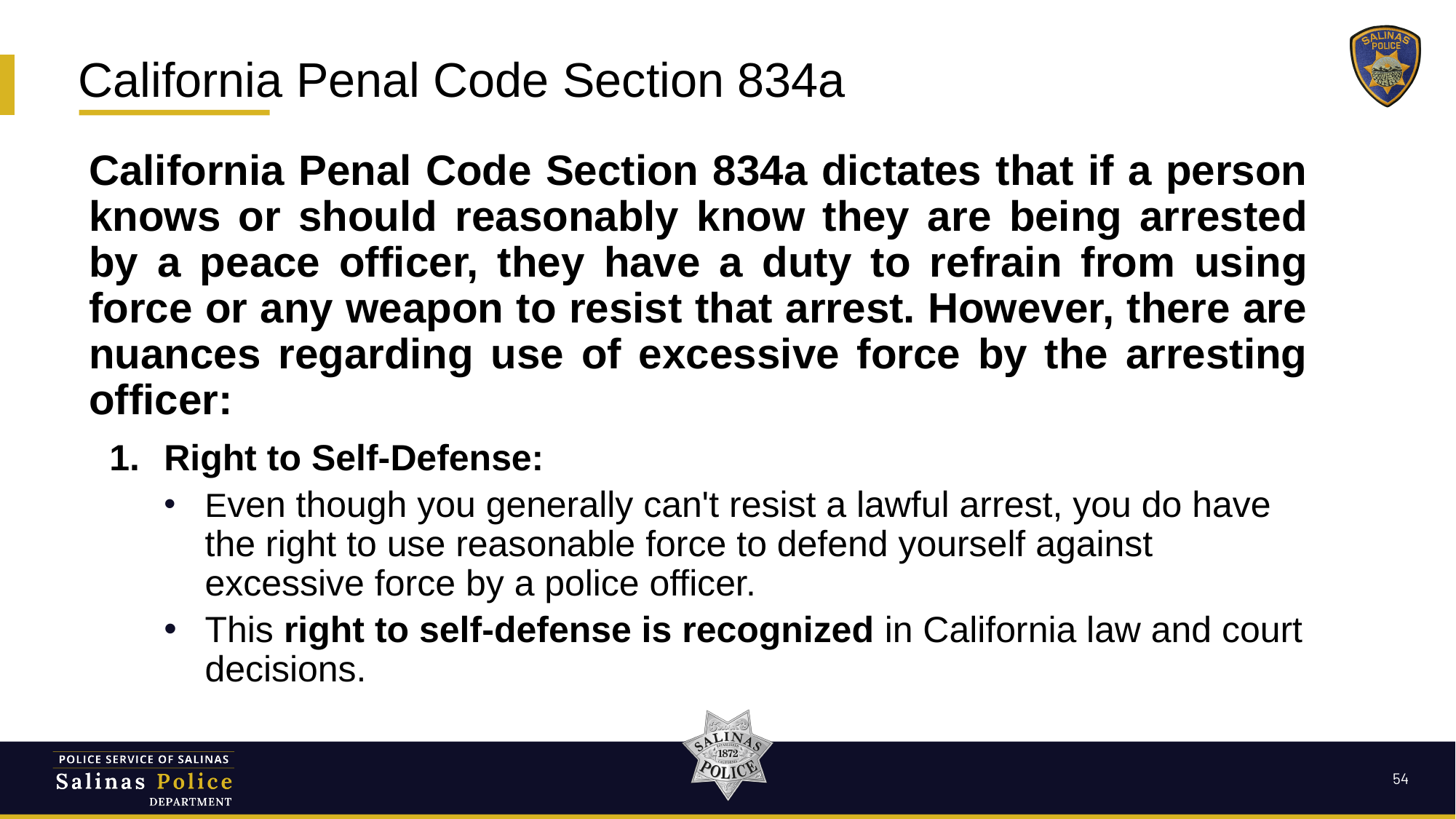

# California Penal Code Section 834a
California Penal Code Section 834a dictates that if a person knows or should reasonably know they are being arrested by a peace officer, they have a duty to refrain from using force or any weapon to resist that arrest. However, there are nuances regarding use of excessive force by the arresting officer:
Right to Self-Defense:
Even though you generally can't resist a lawful arrest, you do have the right to use reasonable force to defend yourself against excessive force by a police officer.
This right to self-defense is recognized in California law and court decisions.